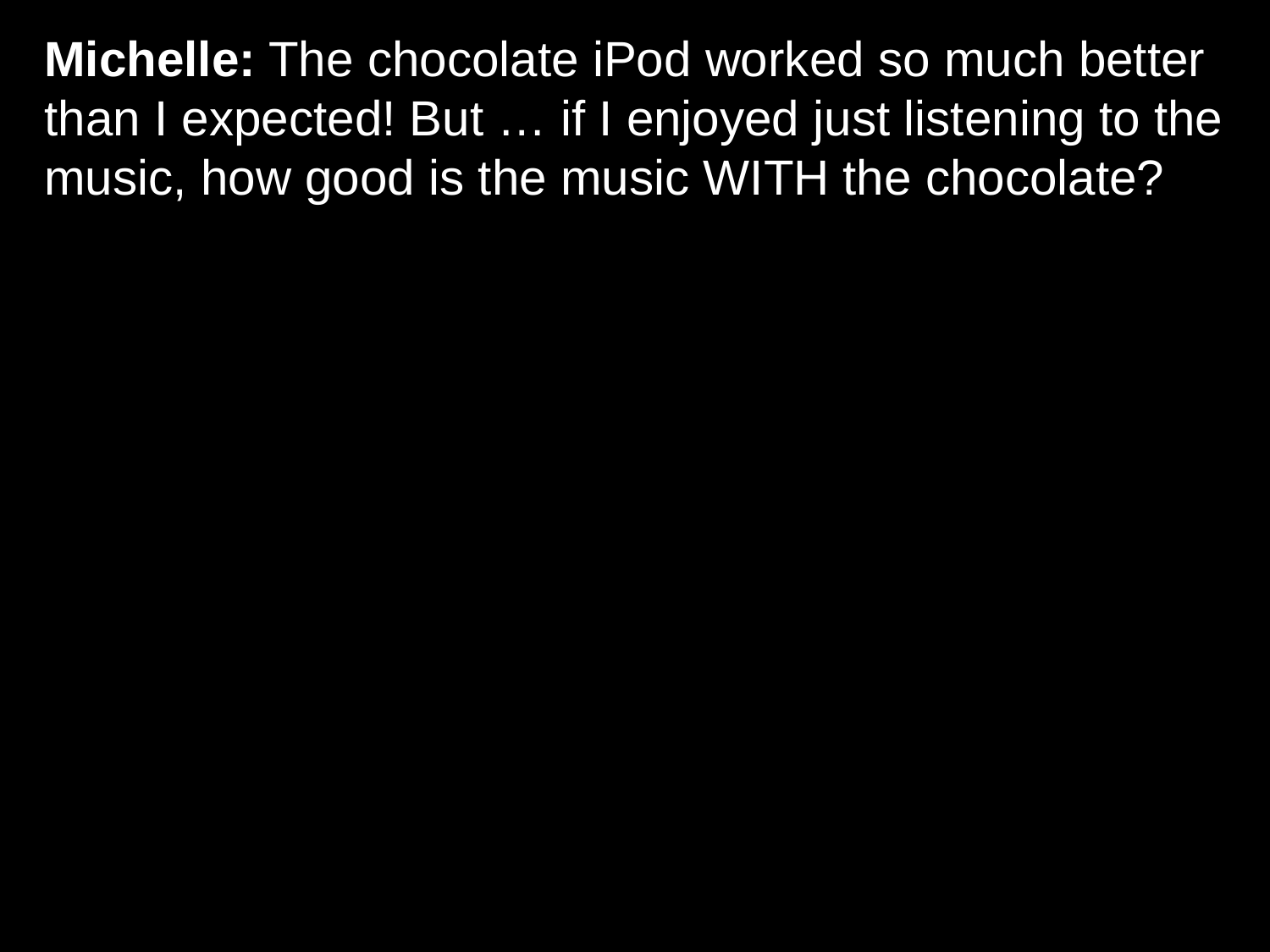

# Michelle: The chocolate iPod worked so much better than I expected! But … if I enjoyed just listening to the music, how good is the music WITH the chocolate?